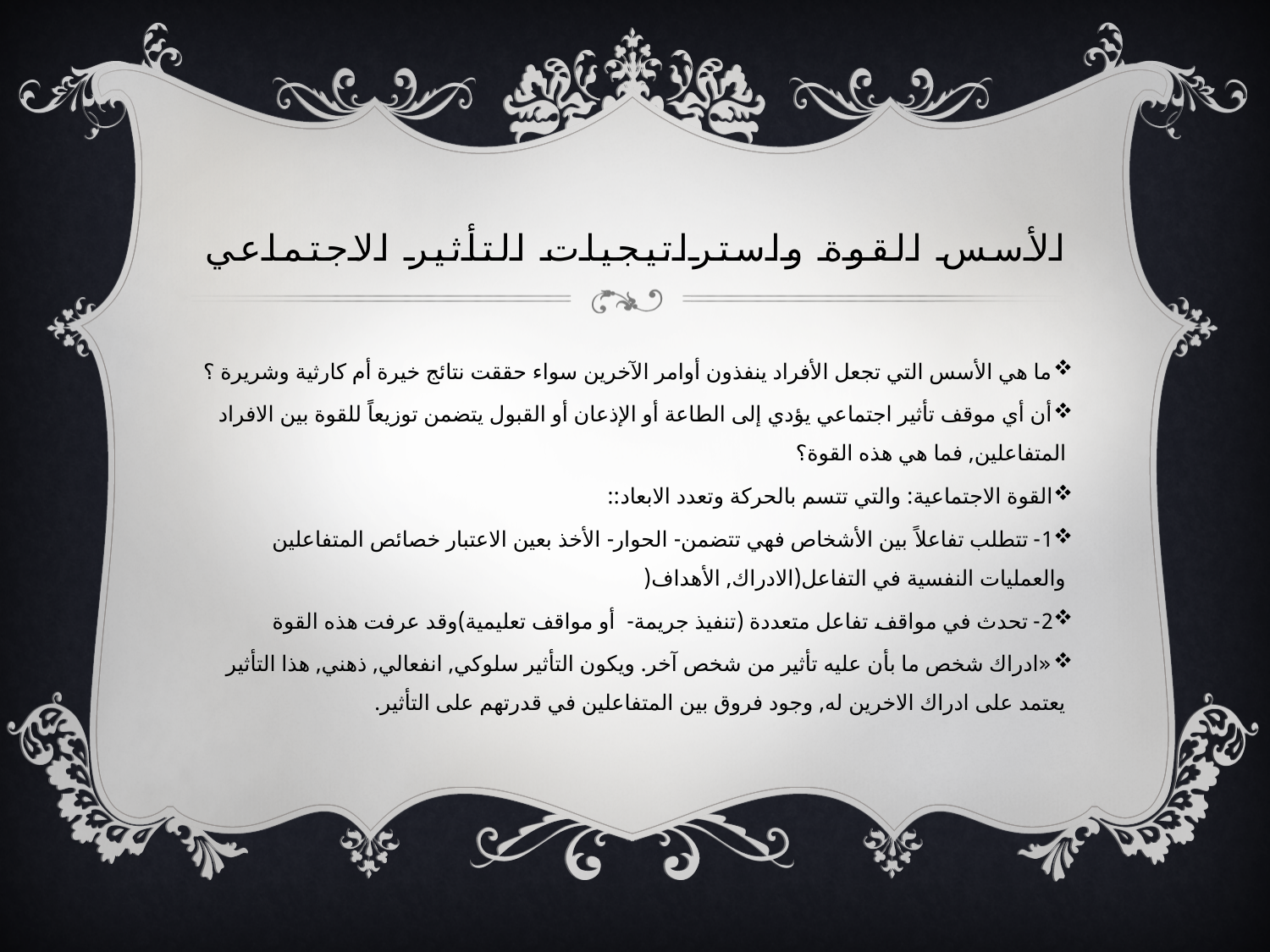

# الأسس القوة واستراتيجيات التأثير الاجتماعي
ما هي الأسس التي تجعل الأفراد ينفذون أوامر الآخرين سواء حققت نتائج خيرة أم كارثية وشريرة ؟
أن أي موقف تأثير اجتماعي يؤدي إلى الطاعة أو الإذعان أو القبول يتضمن توزيعاً للقوة بين الافراد المتفاعلين, فما هي هذه القوة؟
القوة الاجتماعية: والتي تتسم بالحركة وتعدد الابعاد::
1- تتطلب تفاعلاً بين الأشخاص فهي تتضمن- الحوار- الأخذ بعين الاعتبار خصائص المتفاعلين والعمليات النفسية في التفاعل(الادراك, الأهداف(
2- تحدث في مواقف تفاعل متعددة (تنفيذ جريمة-  أو مواقف تعليمية)وقد عرفت هذه القوة
«ادراك شخص ما بأن عليه تأثير من شخص آخر. ويكون التأثير سلوكي, انفعالي, ذهني, هذا التأثير يعتمد على ادراك الاخرين له, وجود فروق بين المتفاعلين في قدرتهم على التأثير.